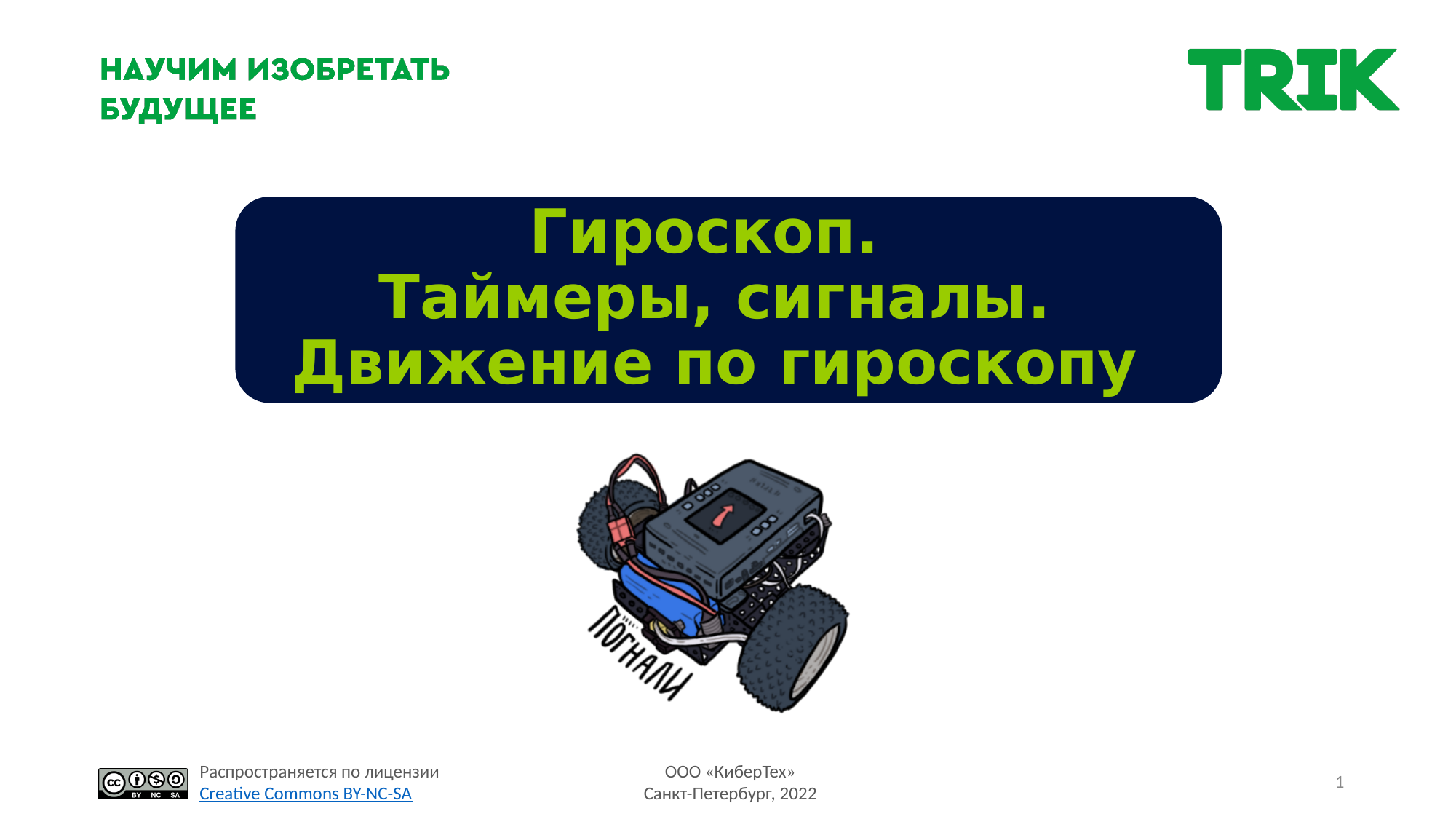

# Гироскоп. Таймеры, сигналы. Движение по гироскопу
1